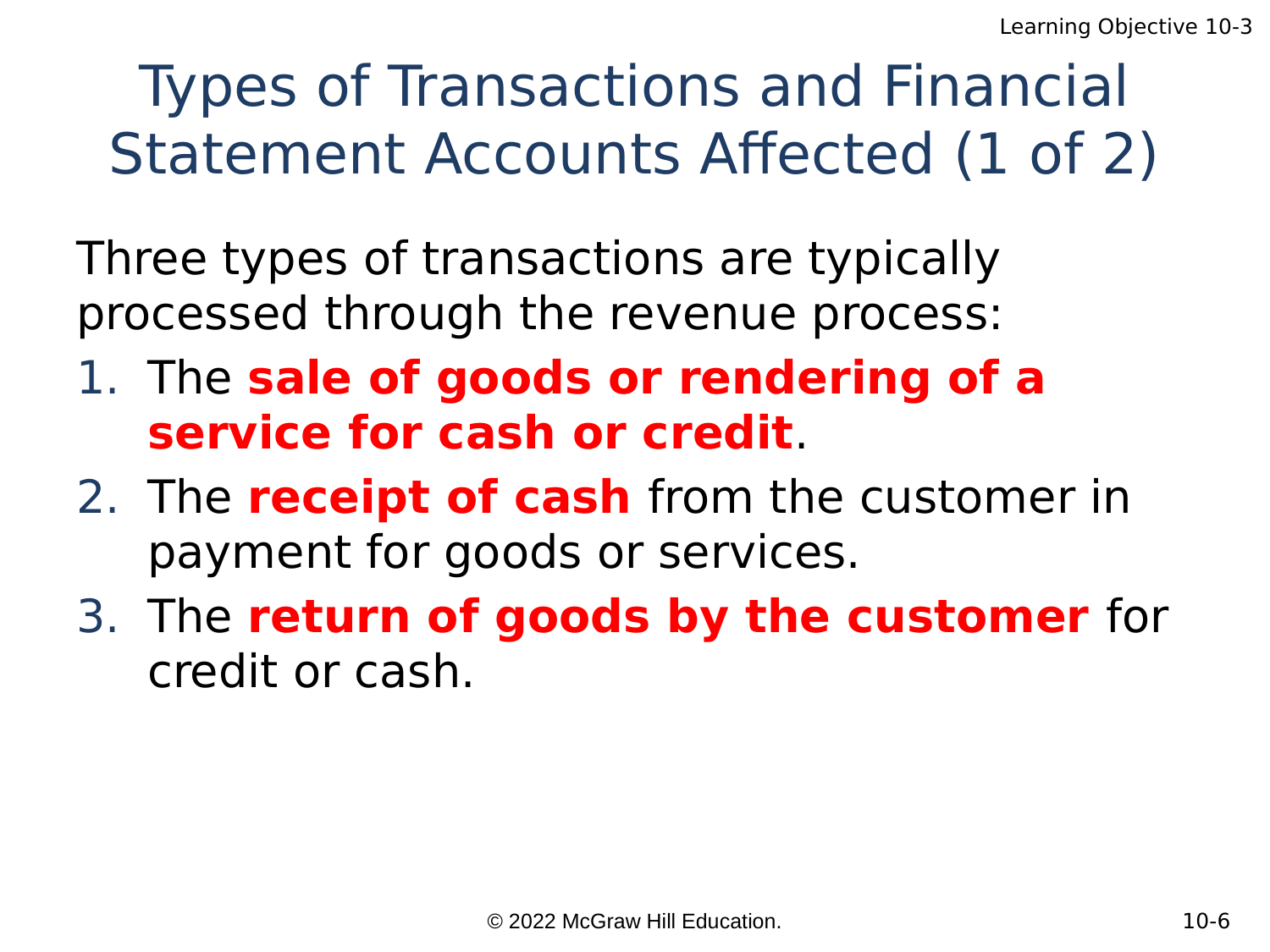

Learning Objective 10-3
# Types of Transactions and Financial Statement Accounts Affected (1 of 2)
Three types of transactions are typically processed through the revenue process:
The sale of goods or rendering of a service for cash or credit.
The receipt of cash from the customer in payment for goods or services.
The return of goods by the customer for credit or cash.